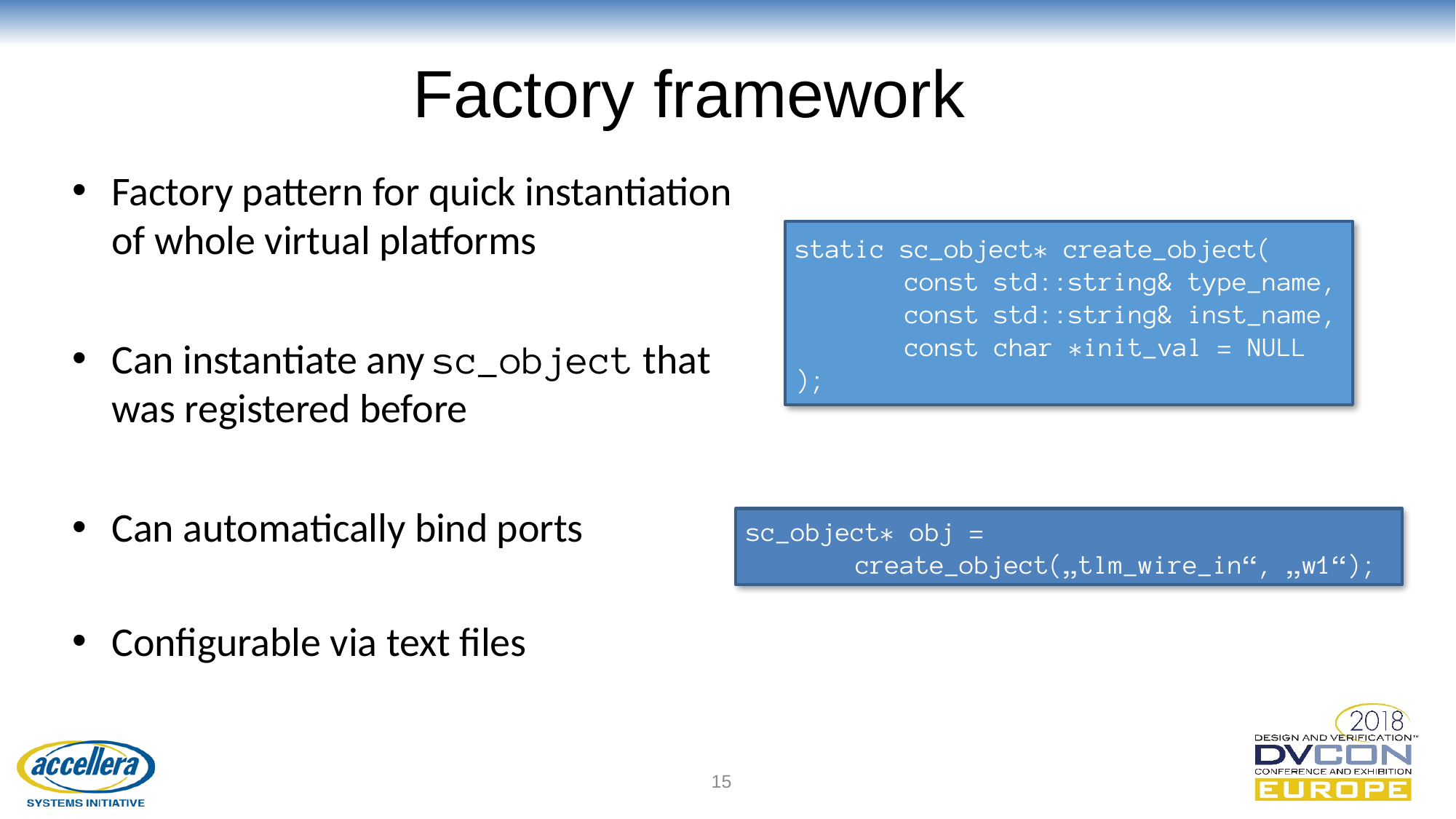

# Factory framework
Factory pattern for quick instantiation of whole virtual platforms

Can instantiate any sc_object that was registered before

Can automatically bind ports

Configurable via text files

static sc_object* create_object(
	const std::string& type_name,
	const std::string& inst_name,
	const char *init_val = NULL
);
sc_object* obj =
	create_object(„tlm_wire_in“, „w1“);
15